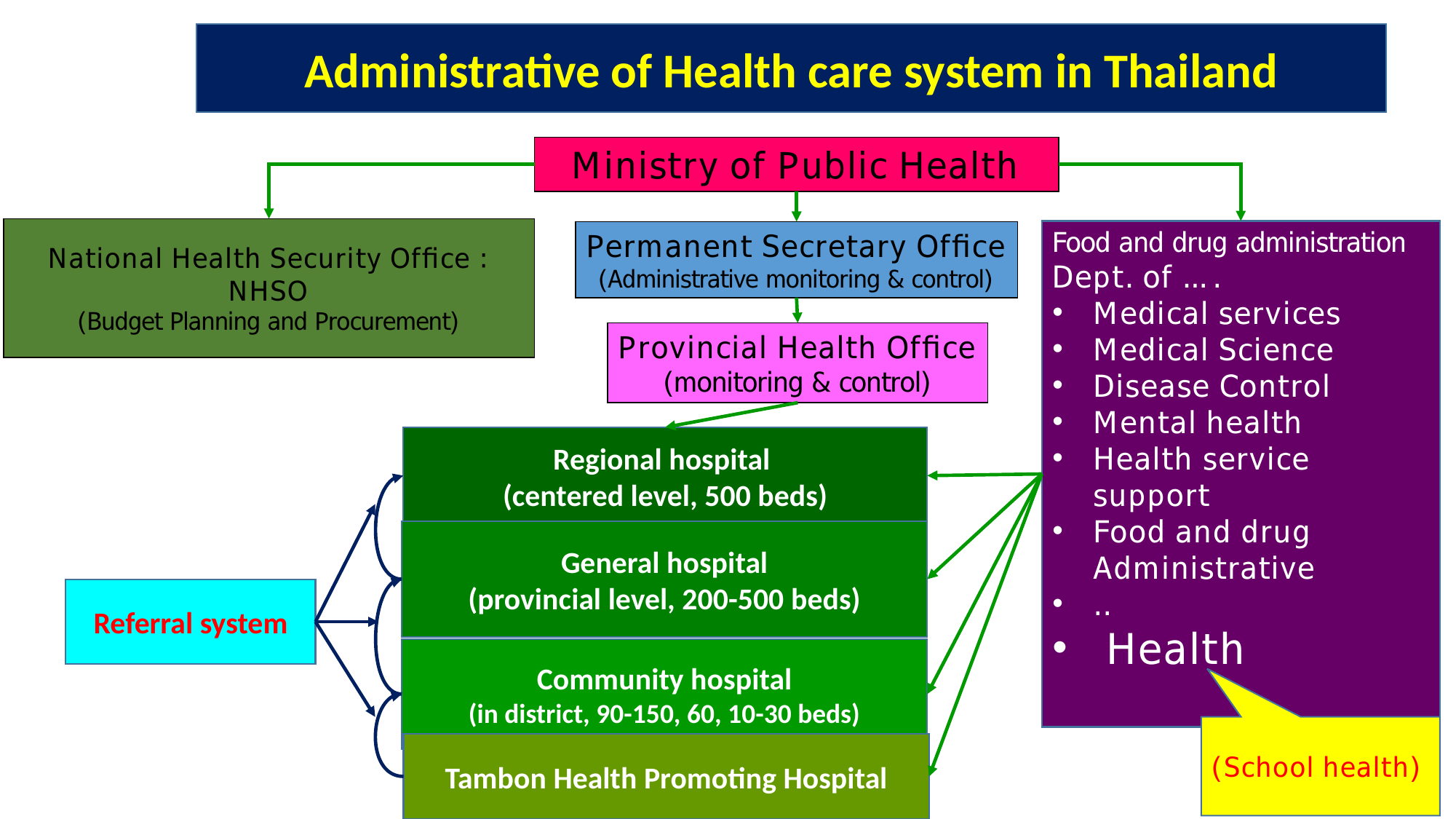

Administrative of Health care system in Thailand
Ministry of Public Health
National Health Security Office : NHSO
(Budget Planning and Procurement)
Food and drug administration
Dept. of ….
Medical services
Medical Science
Disease Control
Mental health
Health service support
Food and drug Administrative
..
Health

Permanent Secretary Office
(Administrative monitoring & control)
Provincial Health Office
(monitoring & control)
Regional hospital
(centered level, 500 beds)
General hospital
(provincial level, 200-500 beds)
Community hospital
(in district, 90-150, 60, 10-30 beds)
Tambon Health Promoting Hospital
Referral system
(School health)